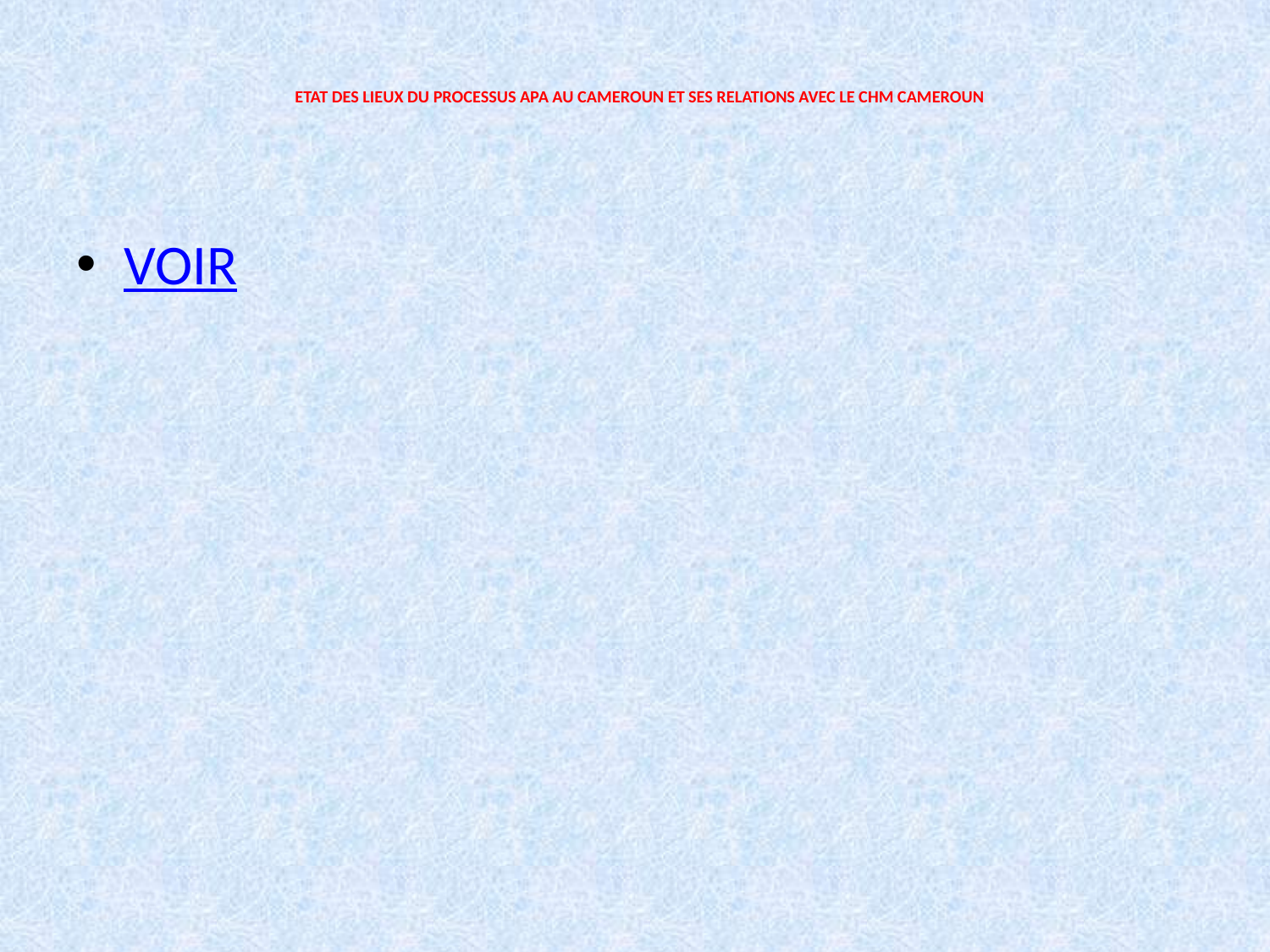

# ETAT DES LIEUX DU PROCESSUS APA AU CAMEROUN ET SES RELATIONS AVEC LE CHM CAMEROUN
VOIR